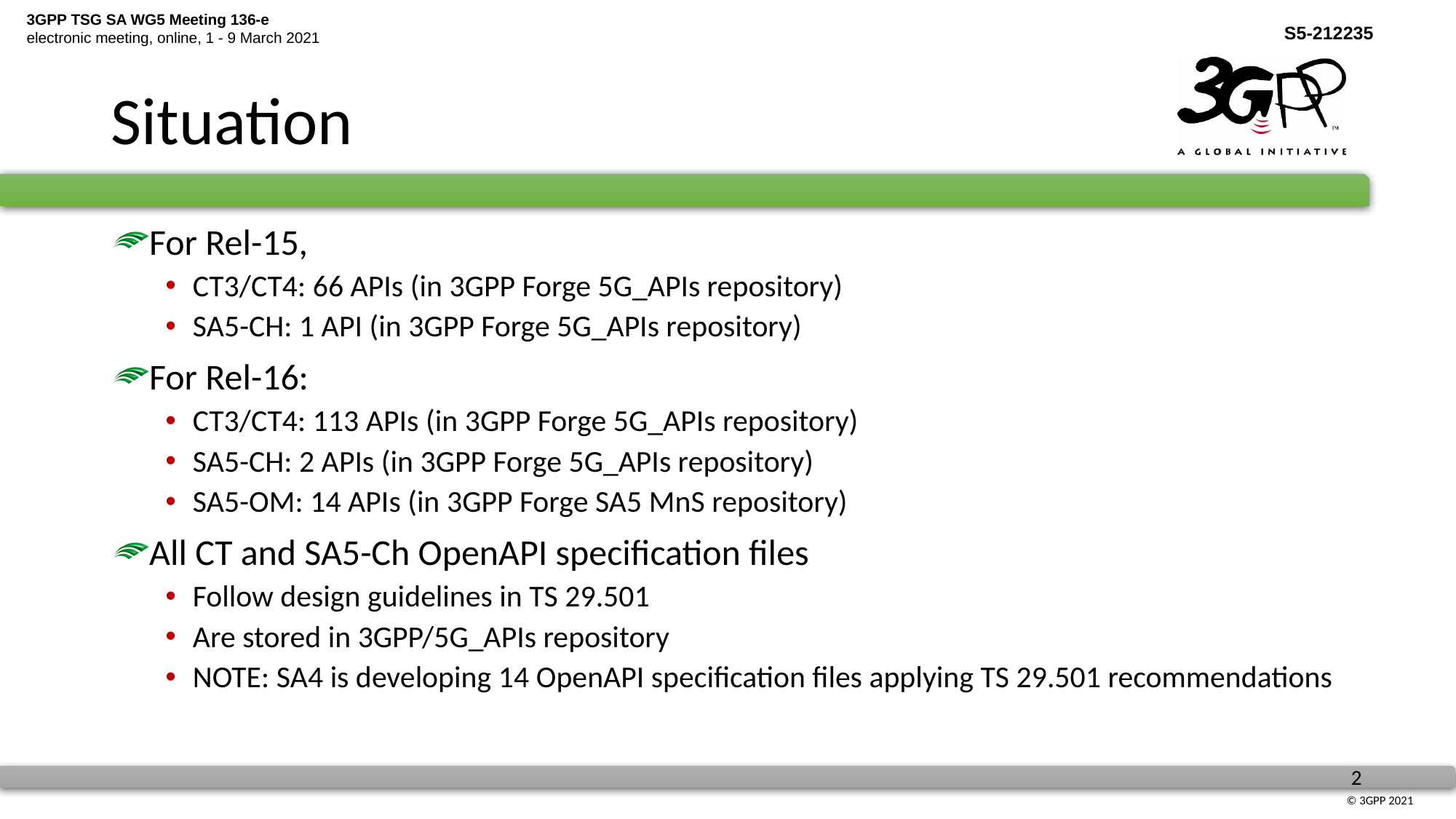

# Situation
For Rel-15,
CT3/CT4: 66 APIs (in 3GPP Forge 5G_APIs repository)
SA5-CH: 1 API (in 3GPP Forge 5G_APIs repository)
For Rel-16:
CT3/CT4: 113 APIs (in 3GPP Forge 5G_APIs repository)
SA5-CH: 2 APIs (in 3GPP Forge 5G_APIs repository)
SA5-OM: 14 APIs (in 3GPP Forge SA5 MnS repository)
All CT and SA5-Ch OpenAPI specification files
Follow design guidelines in TS 29.501
Are stored in 3GPP/5G_APIs repository
NOTE: SA4 is developing 14 OpenAPI specification files applying TS 29.501 recommendations